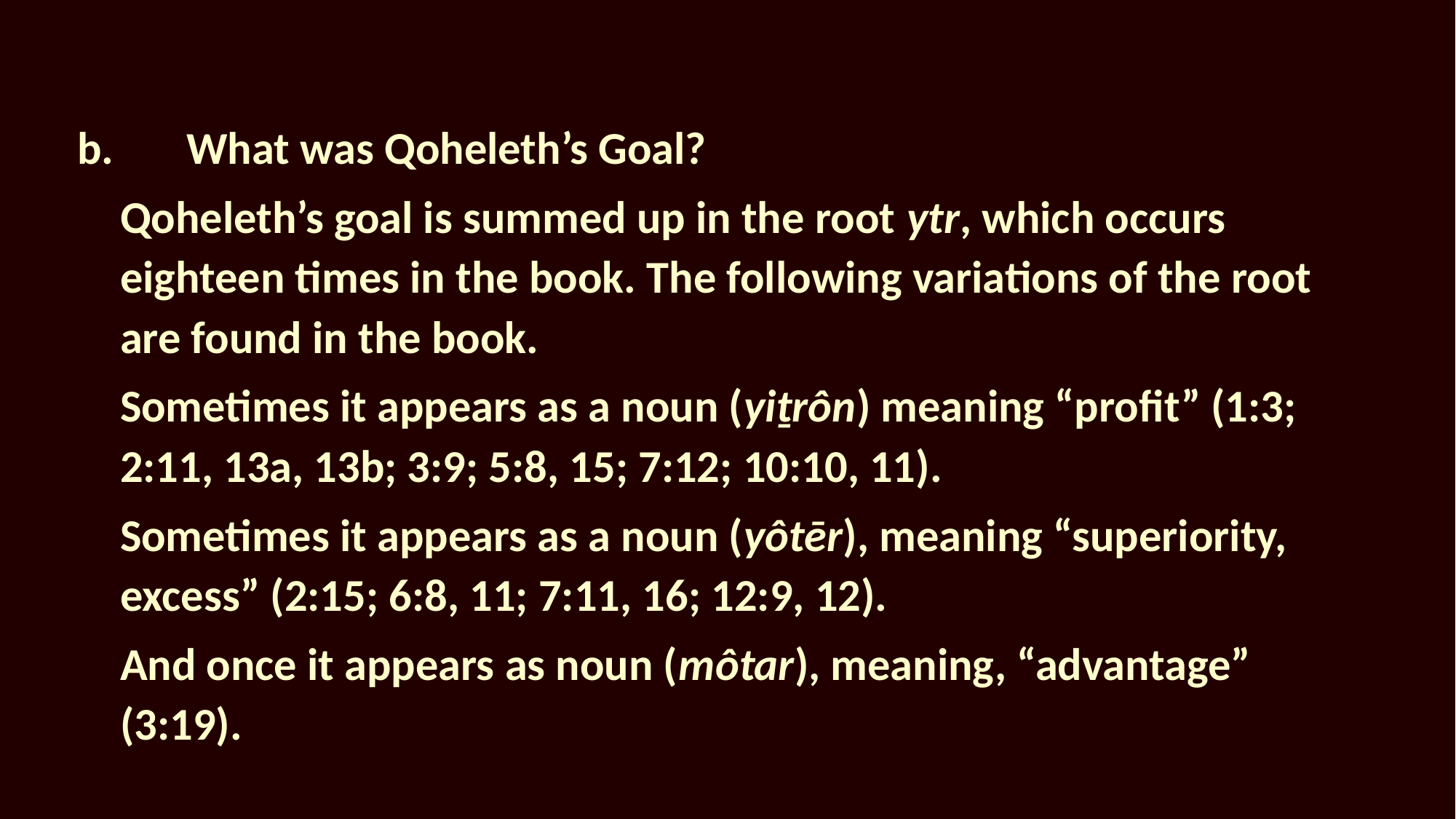

b.	What was Qoheleth’s Goal?
Qoheleth’s goal is summed up in the root ytr, which occurs eighteen times in the book. The following variations of the root are found in the book.
Sometimes it appears as a noun (yiṯrôn) meaning “profit” (1:3; 2:11, 13a, 13b; 3:9; 5:8, 15; 7:12; 10:10, 11).
Sometimes it appears as a noun (yôtēr), meaning “superiority, excess” (2:15; 6:8, 11; 7:11, 16; 12:9, 12).
And once it appears as noun (môtar), meaning, “advantage” (3:19).